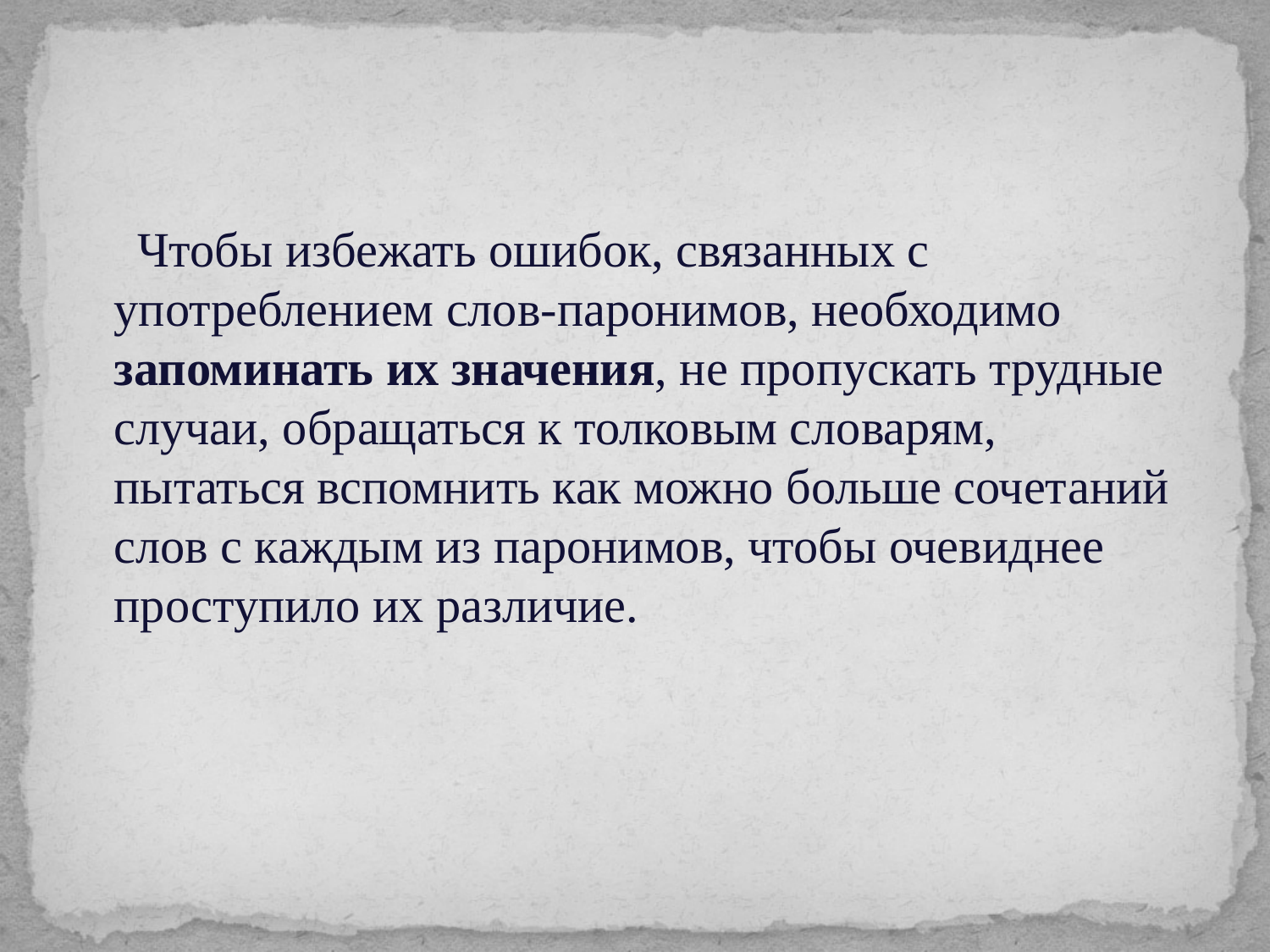

Чтобы избежать ошибок, связанных с употреблением слов-паронимов, необходимо запоминать их значения, не пропускать трудные случаи, обращаться к толковым словарям, пытаться вспомнить как можно больше сочетаний слов с каждым из паронимов, чтобы очевиднее проступило их различие.